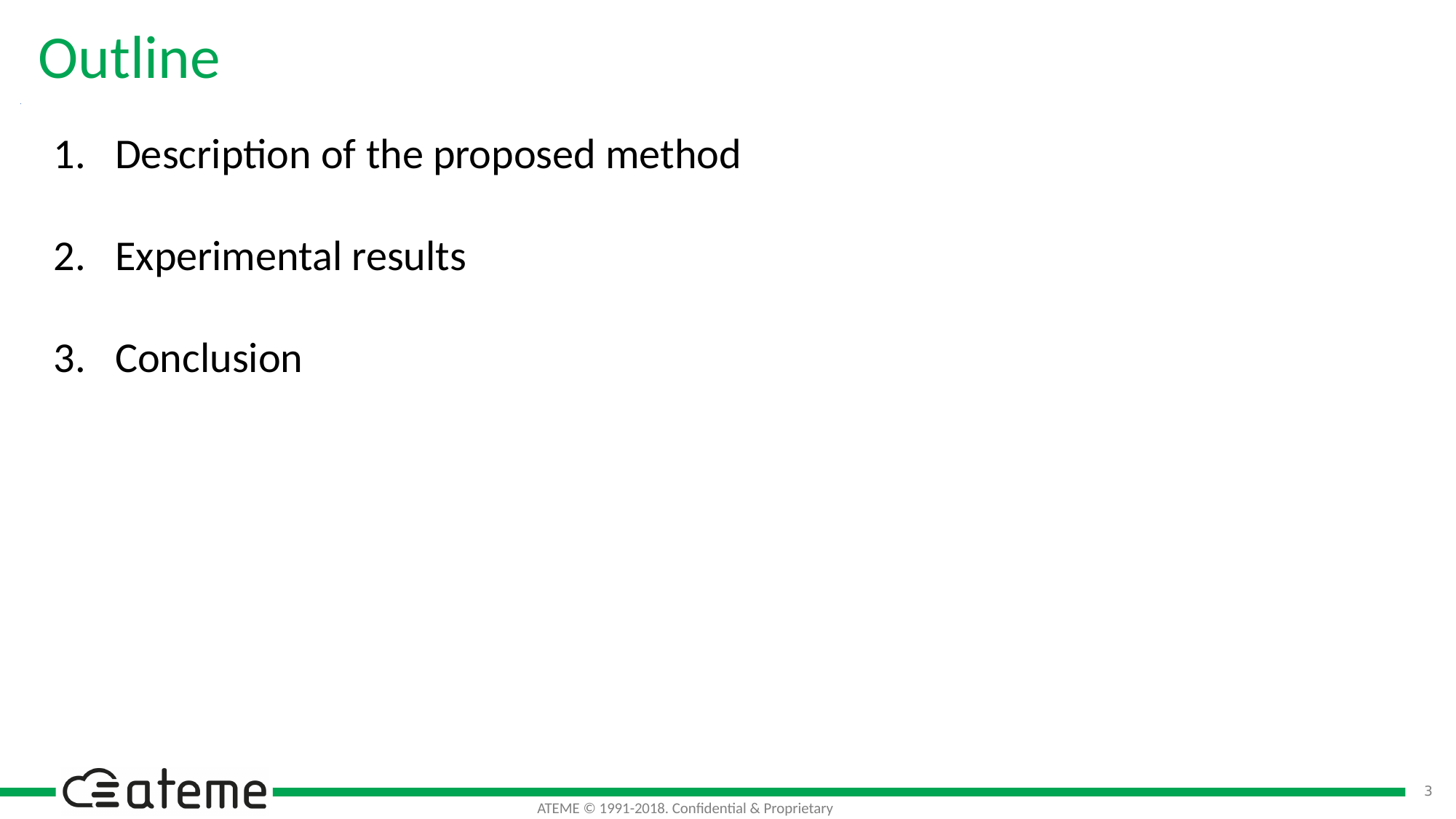

# Outline
Description of the proposed method

Experimental results

Conclusion